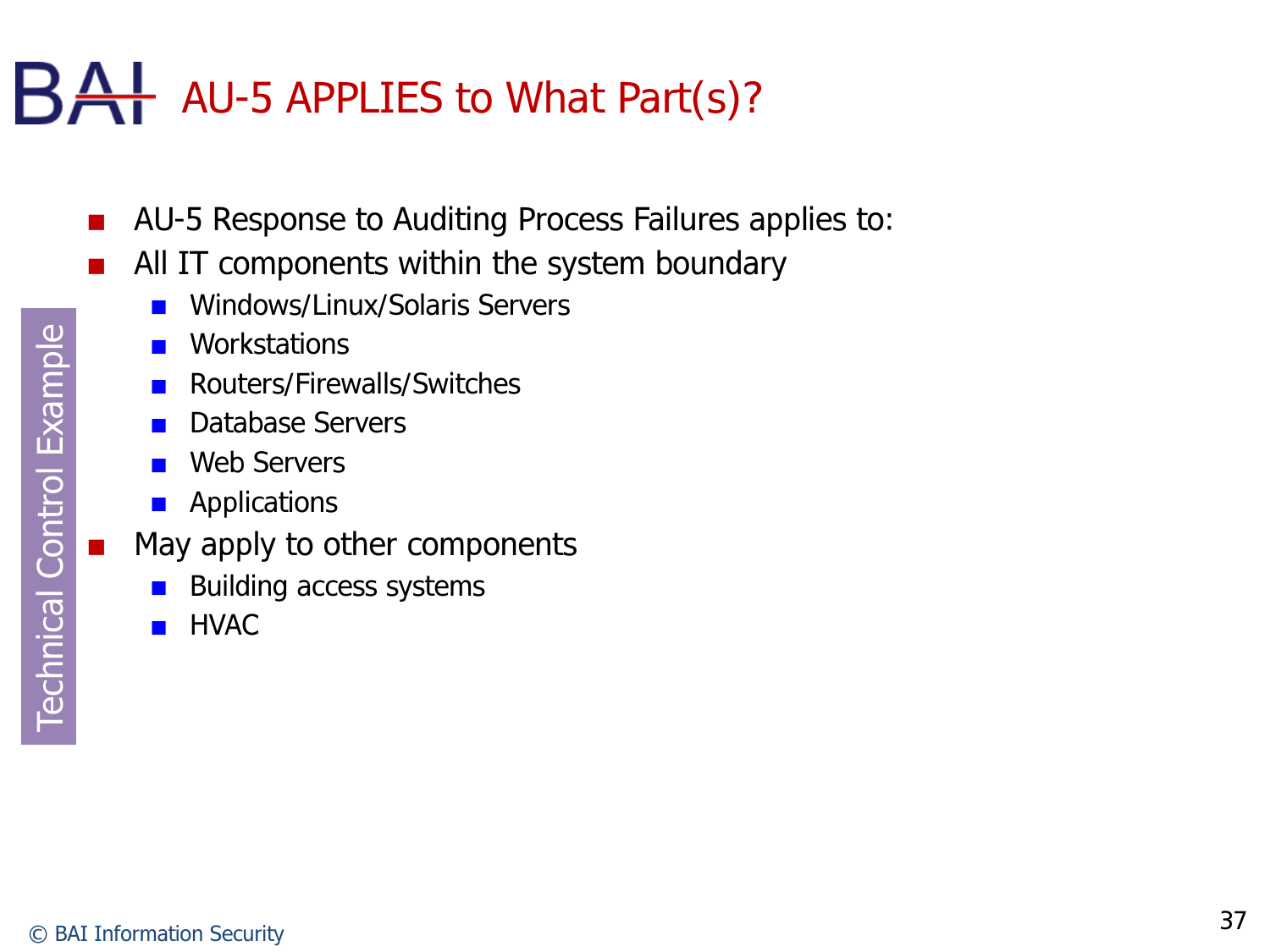

# AU-5 APPLIES to What Part(s)?
AU-5 Response to Auditing Process Failures applies to:
All IT components within the system boundary
Windows/Linux/Solaris Servers
Workstations
Routers/Firewalls/Switches
Database Servers
Web Servers
Applications
May apply to other components
Building access systems
HVAC

Technical Control Example